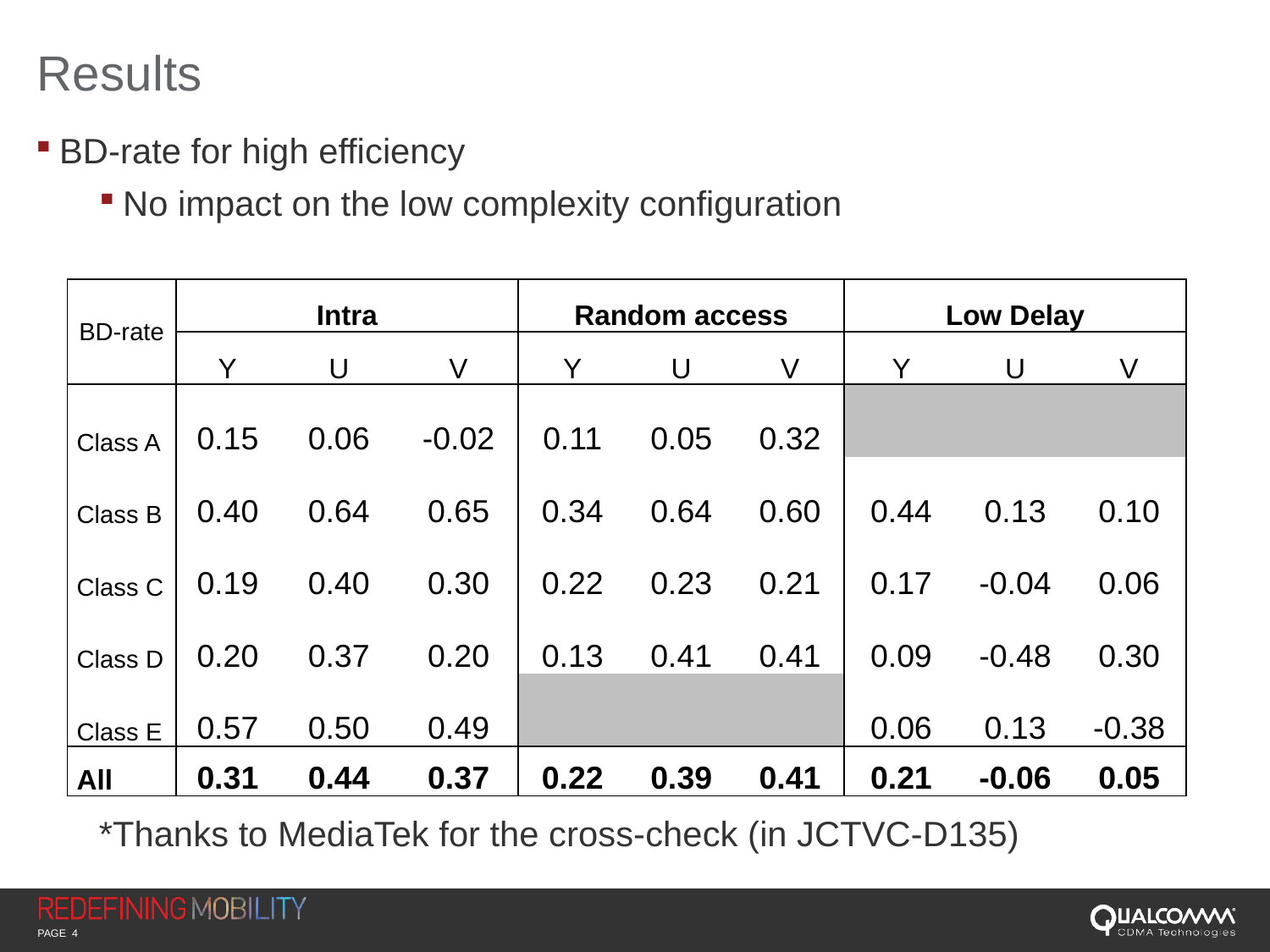

# Results
BD-rate for high efficiency
No impact on the low complexity configuration

*Thanks to MediaTek for the cross-check (in JCTVC-D135)

| BD-rate | Intra |  |  | Random access |  |  | Low Delay |  |  |
| --- | --- | --- | --- | --- | --- | --- | --- | --- | --- |
|  | Y | U | V | Y | U | V | Y | U | V |
| Class A | 0.15 | 0.06 | -0.02 | 0.11 | 0.05 | 0.32 |  |  |  |
| Class B | 0.40 | 0.64 | 0.65 | 0.34 | 0.64 | 0.60 | 0.44 | 0.13 | 0.10 |
| Class C | 0.19 | 0.40 | 0.30 | 0.22 | 0.23 | 0.21 | 0.17 | -0.04 | 0.06 |
| Class D | 0.20 | 0.37 | 0.20 | 0.13 | 0.41 | 0.41 | 0.09 | -0.48 | 0.30 |
| Class E | 0.57 | 0.50 | 0.49 |  |  |  | 0.06 | 0.13 | -0.38 |
| All | 0.31 | 0.44 | 0.37 | 0.22 | 0.39 | 0.41 | 0.21 | -0.06 | 0.05 |